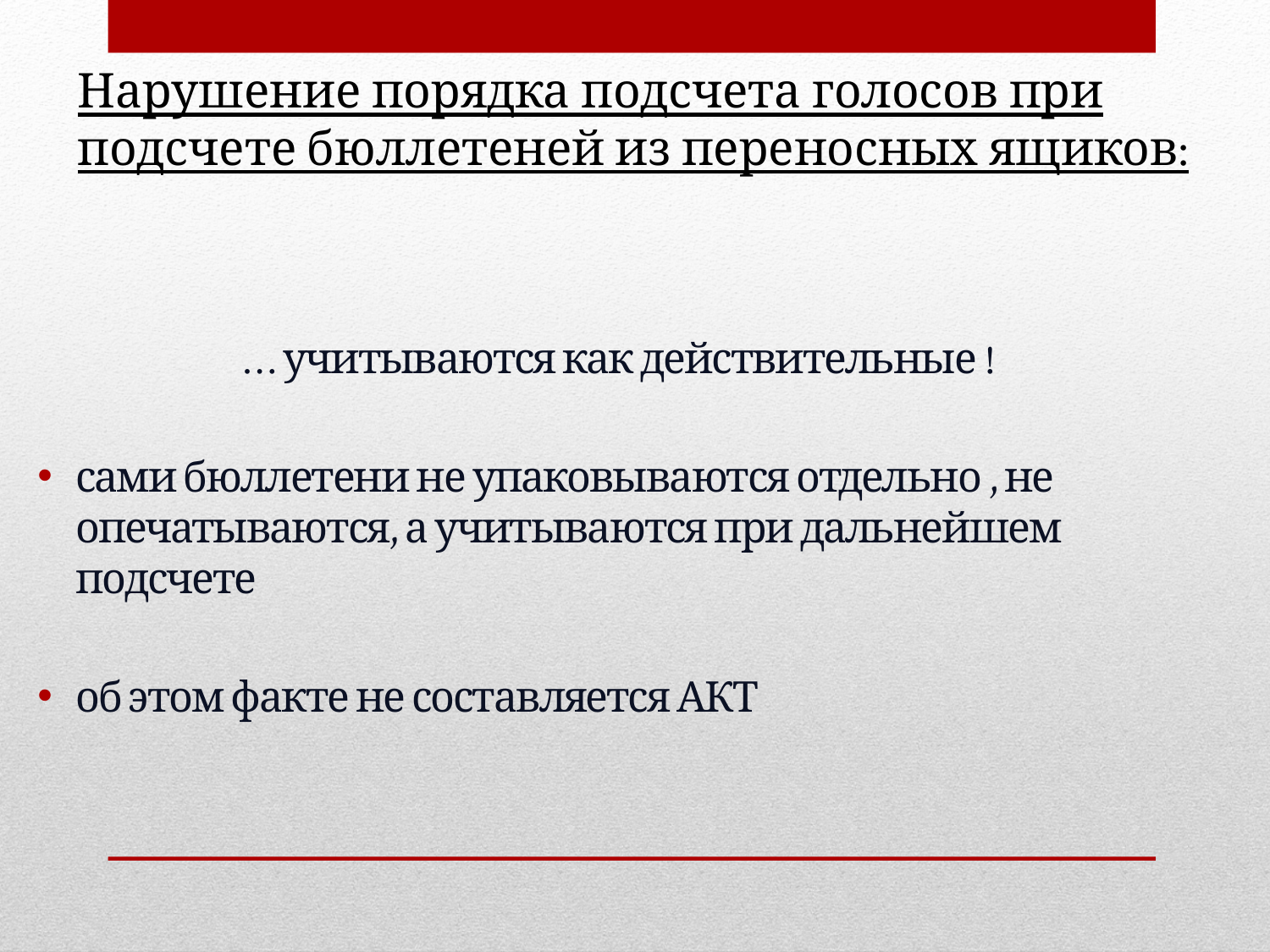

# Нарушение порядка подсчета голосов при подсчете бюллетеней из переносных ящиков:

… учитываются как действительные !

сами бюллетени не упаковываются отдельно , не опечатываются, а учитываются при дальнейшем подсчете

об этом факте не составляется АКТ